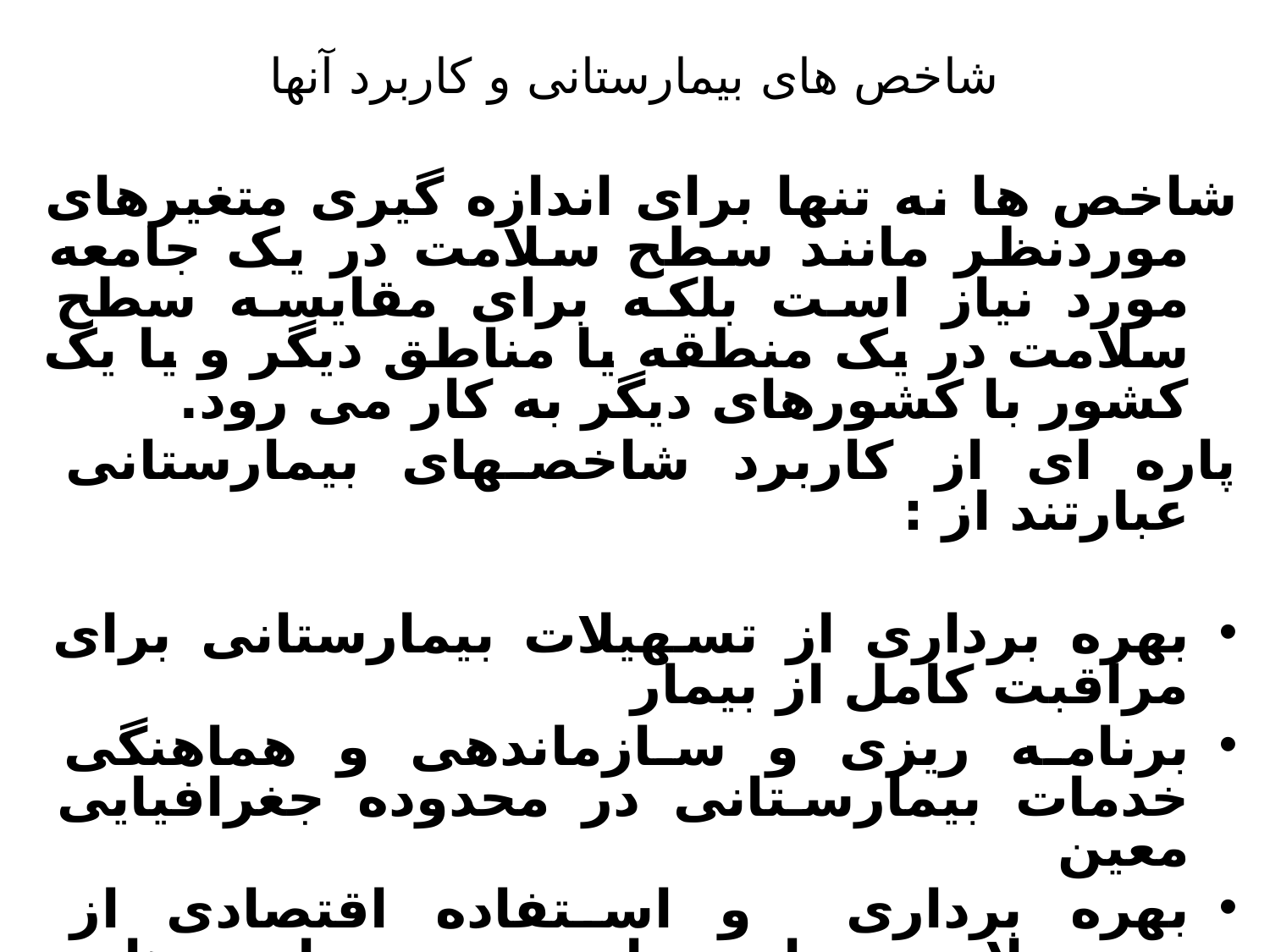

# شاخص های بیمارستانی و کاربرد آنها
شاخص ها نه تنها برای اندازه گیری متغیرهای موردنظر مانند سطح سلامت در یک جامعه مورد نیاز است بلکه برای مقایسه سطح سلامت در یک منطقه یا مناطق دیگر و یا یک کشور با کشورهای دیگر به کار می رود.
پاره ای از کاربرد شاخصهای بیمارستانی عبارتند از :

بهره برداری از تسهیلات بیمارستانی برای مراقبت کامل از بیمار
برنامه ریزی و سازماندهی و هماهنگی خدمات بیمارستانی در محدوده جغرافیایی معین
بهره برداری  و استفاده اقتصادی از تسهیلات بیمارستانی در برنامه های بهداشتی و شبکه بهداشت و درمان در سطح منطقه ای و ملی
ارزیابی وضعیت اپیدمیولوژیکی در جمعیت تحت پوشش